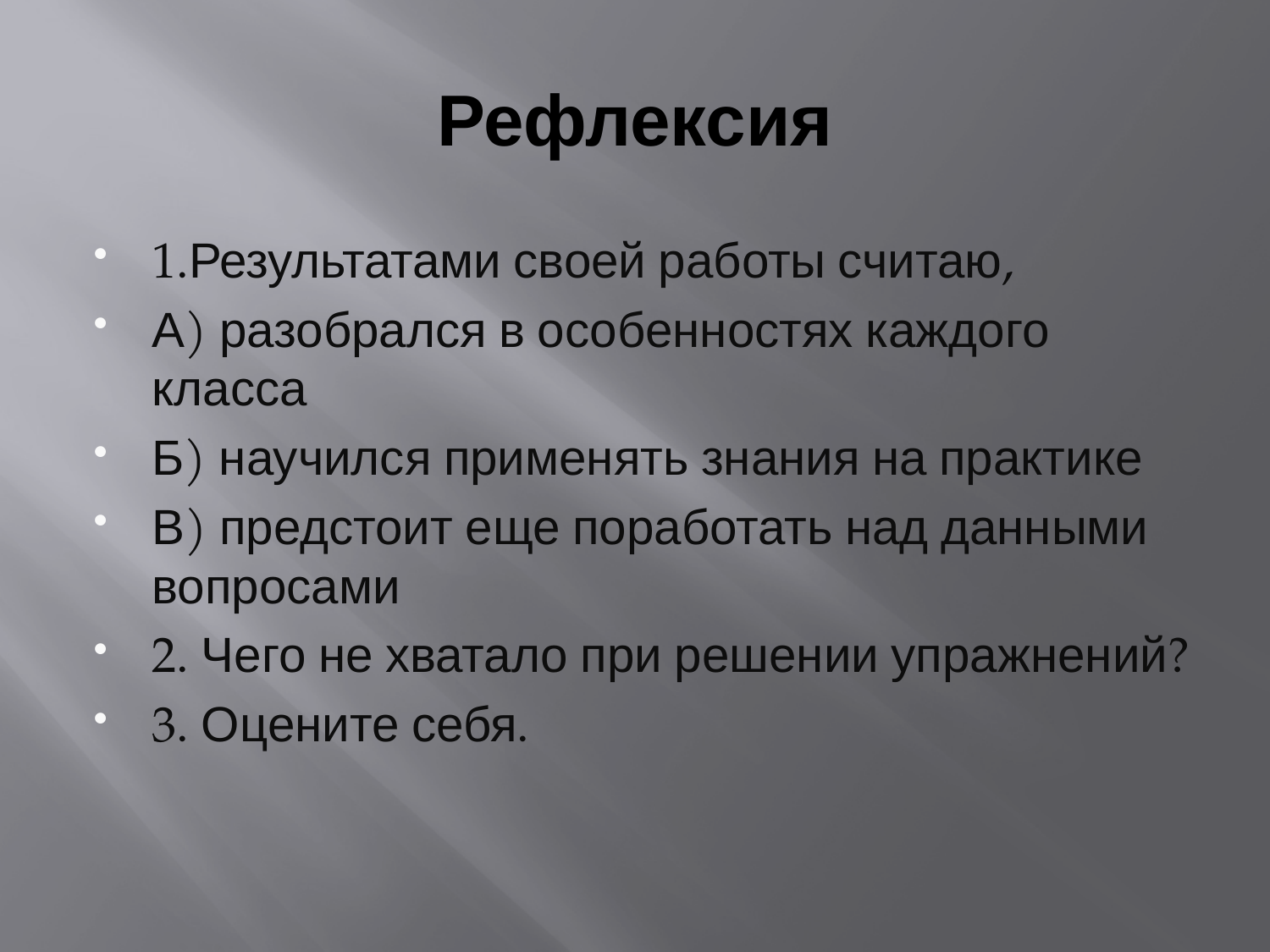

# Рефлексия
1.Результатами своей работы считаю,
А) разобрался в особенностях каждого класса
Б) научился применять знания на практике
В) предстоит еще поработать над данными вопросами
2. Чего не хватало при решении упражнений?
3. Оцените себя.